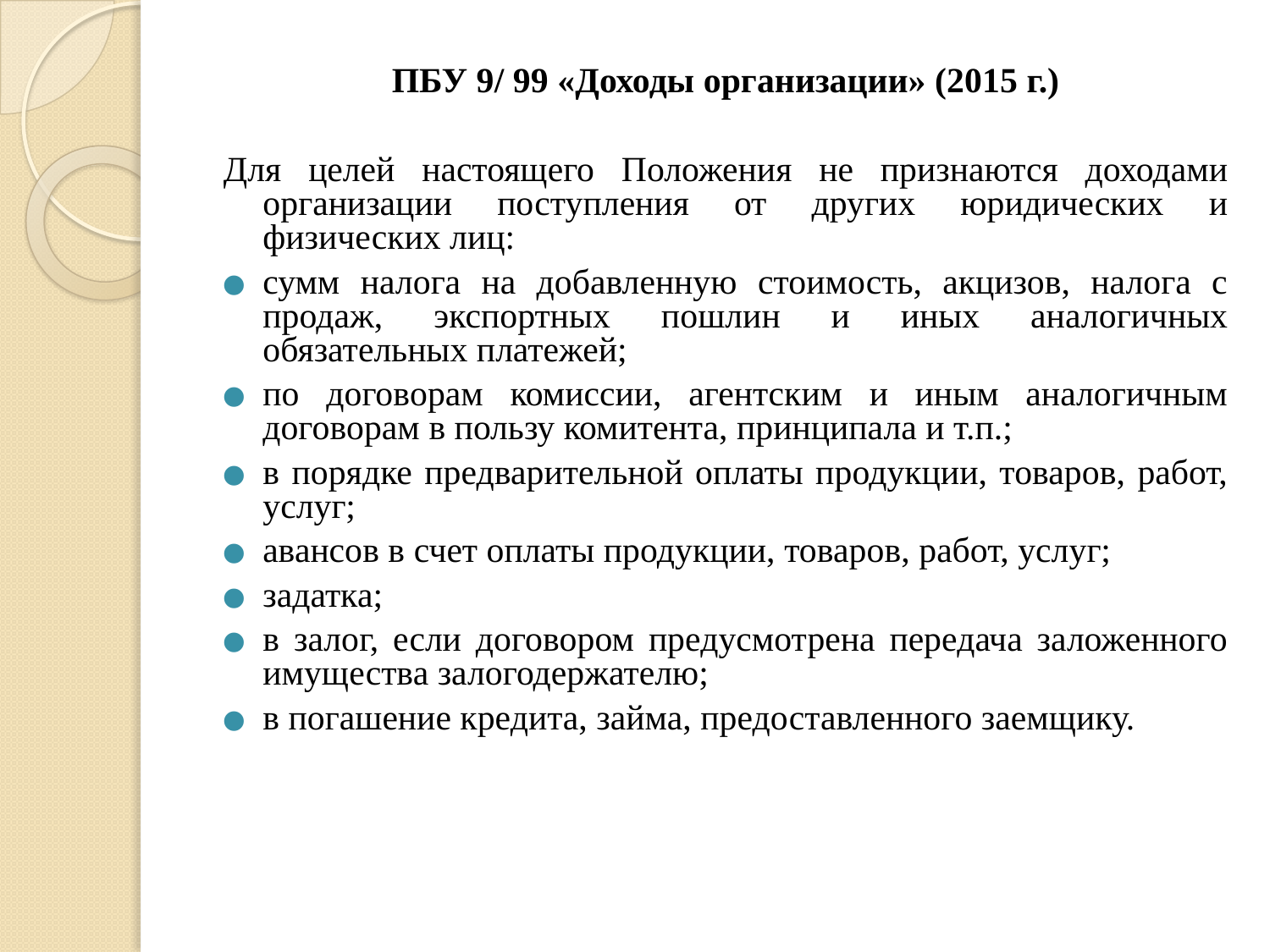

ПБУ 9/ 99 «Доходы организации» (2015 г.)

Для целей настоящего Положения не признаются доходами организации поступления от других юридических и физических лиц:
сумм налога на добавленную стоимость, акцизов, налога с продаж, экспортных пошлин и иных аналогичных обязательных платежей;
по договорам комиссии, агентским и иным аналогичным договорам в пользу комитента, принципала и т.п.;
в порядке предварительной оплаты продукции, товаров, работ, услуг;
авансов в счет оплаты продукции, товаров, работ, услуг;
задатка;
в залог, если договором предусмотрена передача заложенного имущества залогодержателю;
в погашение кредита, займа, предоставленного заемщику.